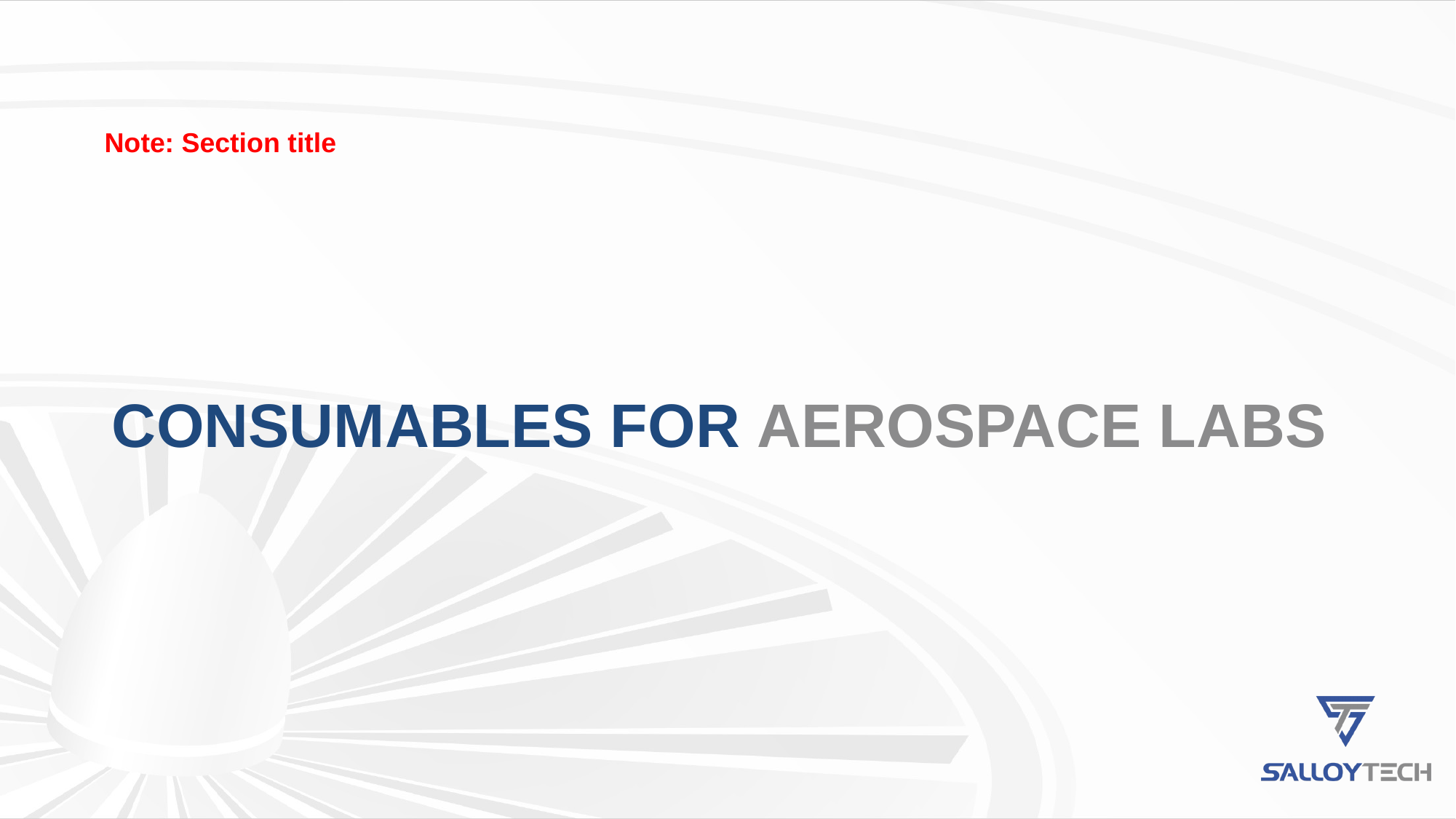

Note: Section title
# CONSUMABLES FOR AEROSPACE LABS